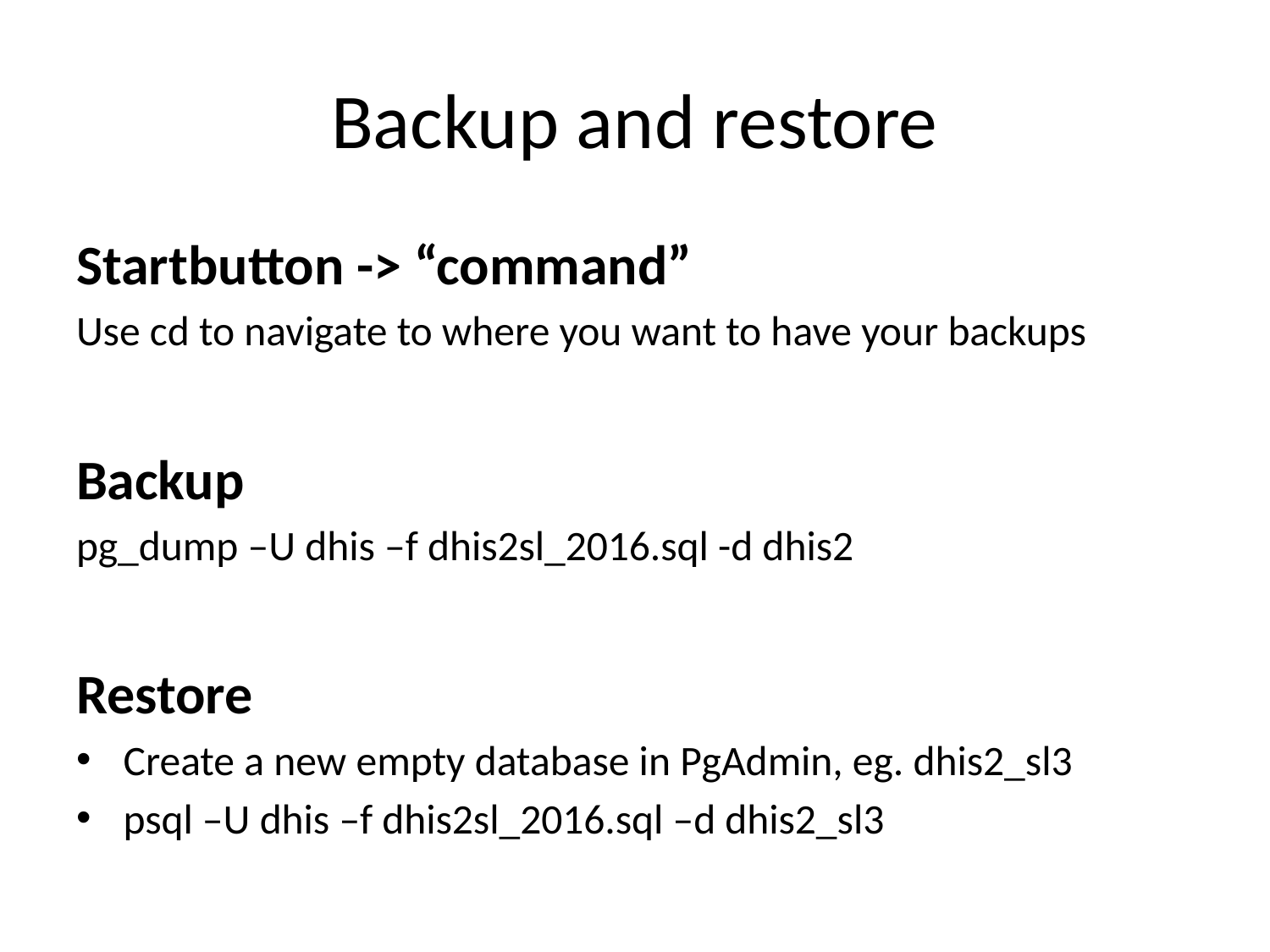

# Backup and restore
Startbutton -> “command”
Use cd to navigate to where you want to have your backups

Backup
pg_dump –U dhis –f dhis2sl_2016.sql -d dhis2

Restore
Create a new empty database in PgAdmin, eg. dhis2_sl3
psql –U dhis –f dhis2sl_2016.sql –d dhis2_sl3